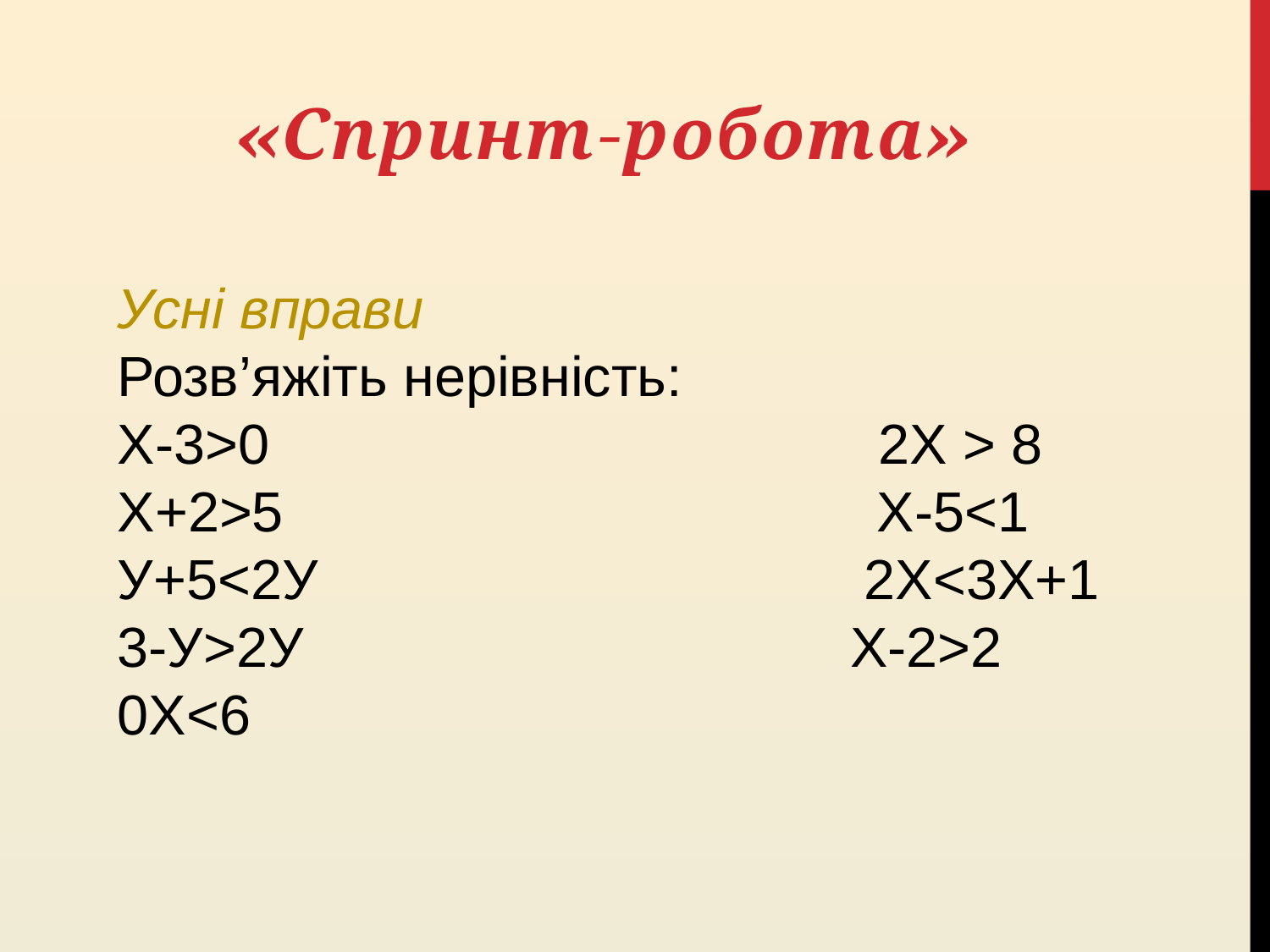

«Спринт-робота»
Усні вправи
Розв’яжіть нерівність:
Х-3>0                                       2Х > 8
Х+2>5                                      Х-5<1
У+5<2У                                   2Х<3Х+1
3-У>2У                                   Х-2>2
0Х<6